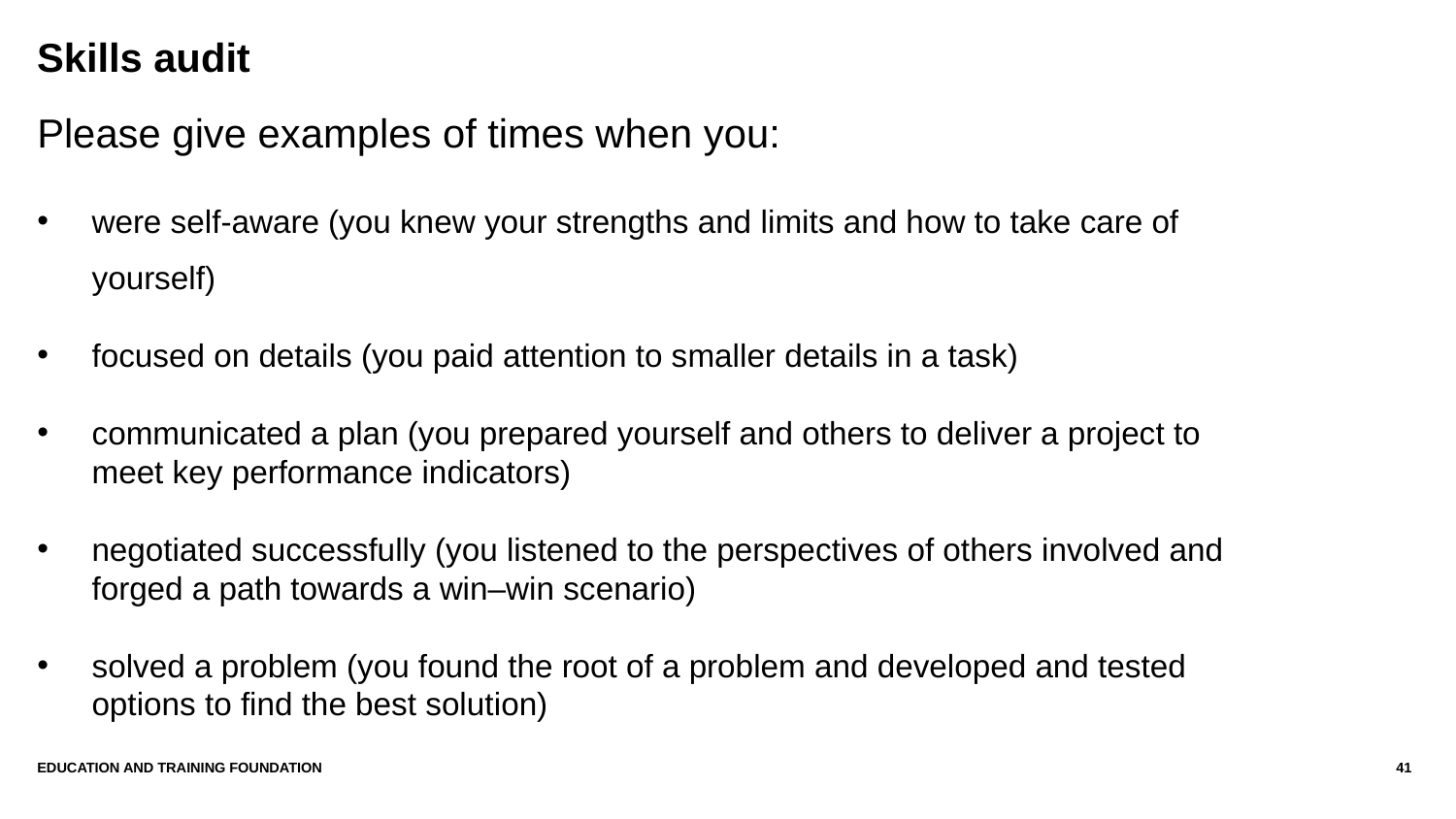

# Skills audit
Please give examples of times when you:

were self-aware (you knew your strengths and limits and how to take care of yourself)

focused on details (you paid attention to smaller details in a task)

communicated a plan (you prepared yourself and others to deliver a project to meet key performance indicators)

negotiated successfully (you listened to the perspectives of others involved and forged a path towards a win–win scenario)

solved a problem (you found the root of a problem and developed and tested options to find the best solution)

Education and Training Foundation
41